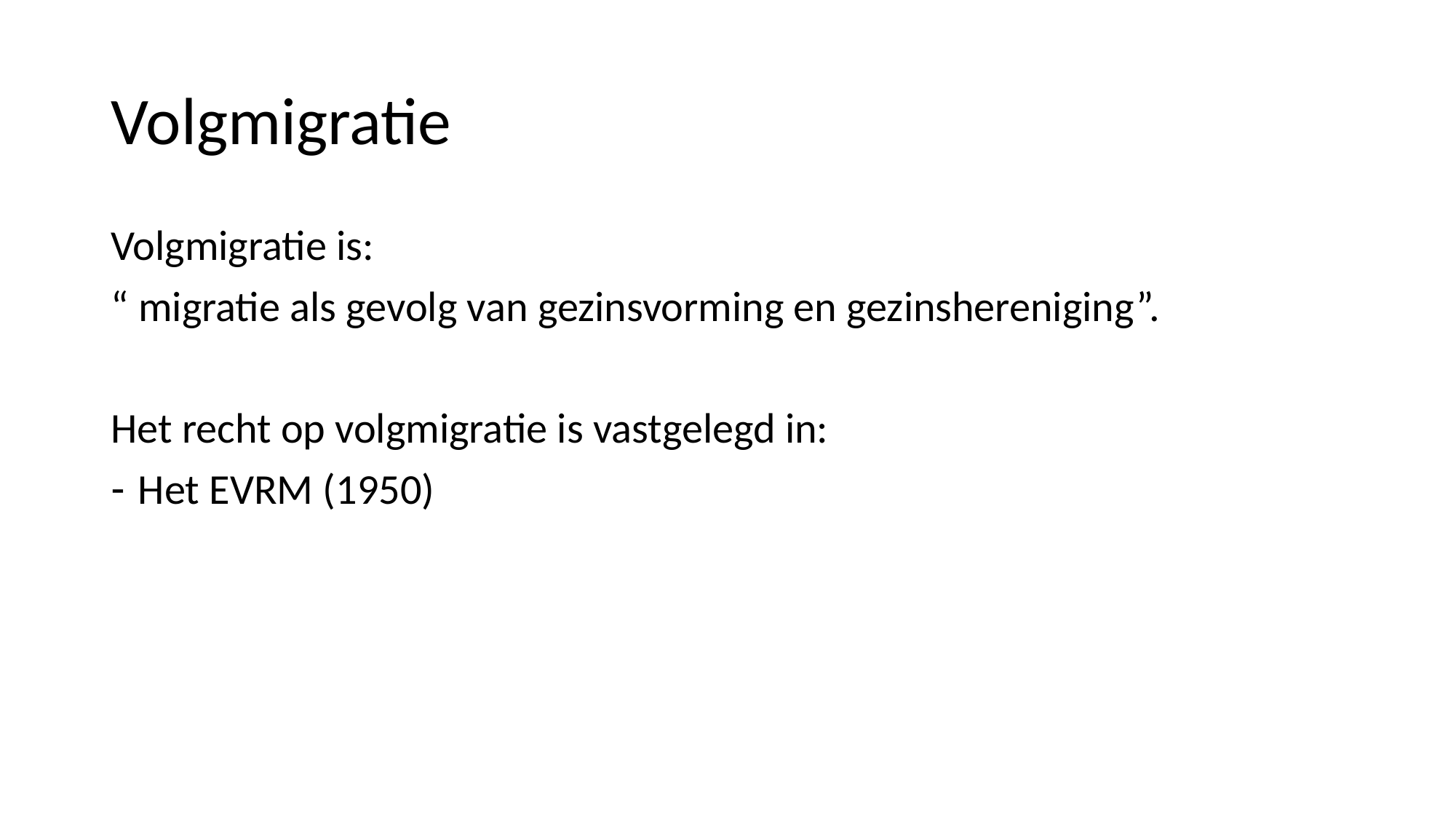

# Volgmigratie
Volgmigratie is:
“ migratie als gevolg van gezinsvorming en gezinshereniging”.

Het recht op volgmigratie is vastgelegd in:
Het EVRM (1950)